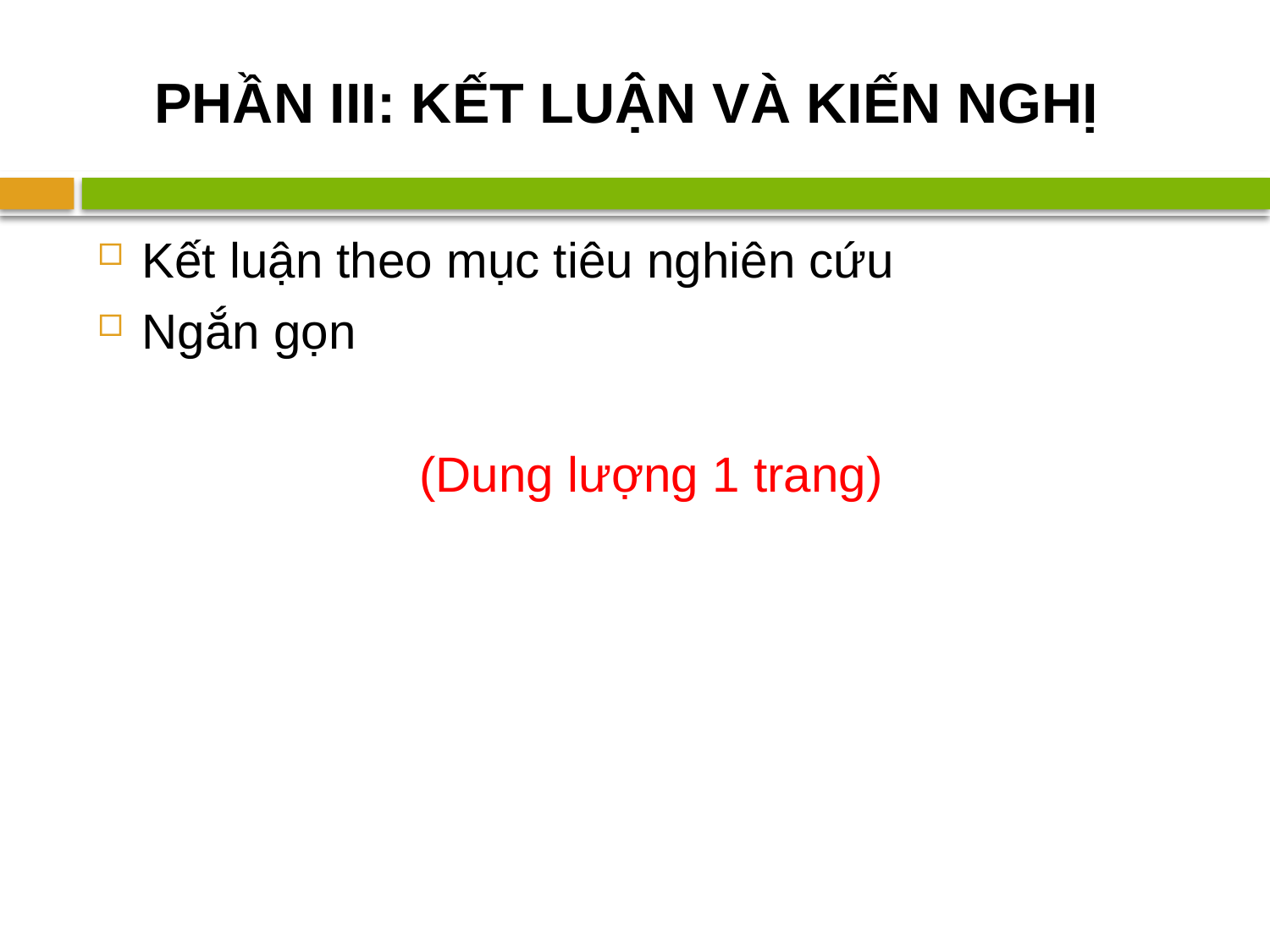

# PHẦN III: KẾT LUẬN VÀ KIẾN NGHỊ
Kết luận theo mục tiêu nghiên cứu
Ngắn gọn

(Dung lượng 1 trang)